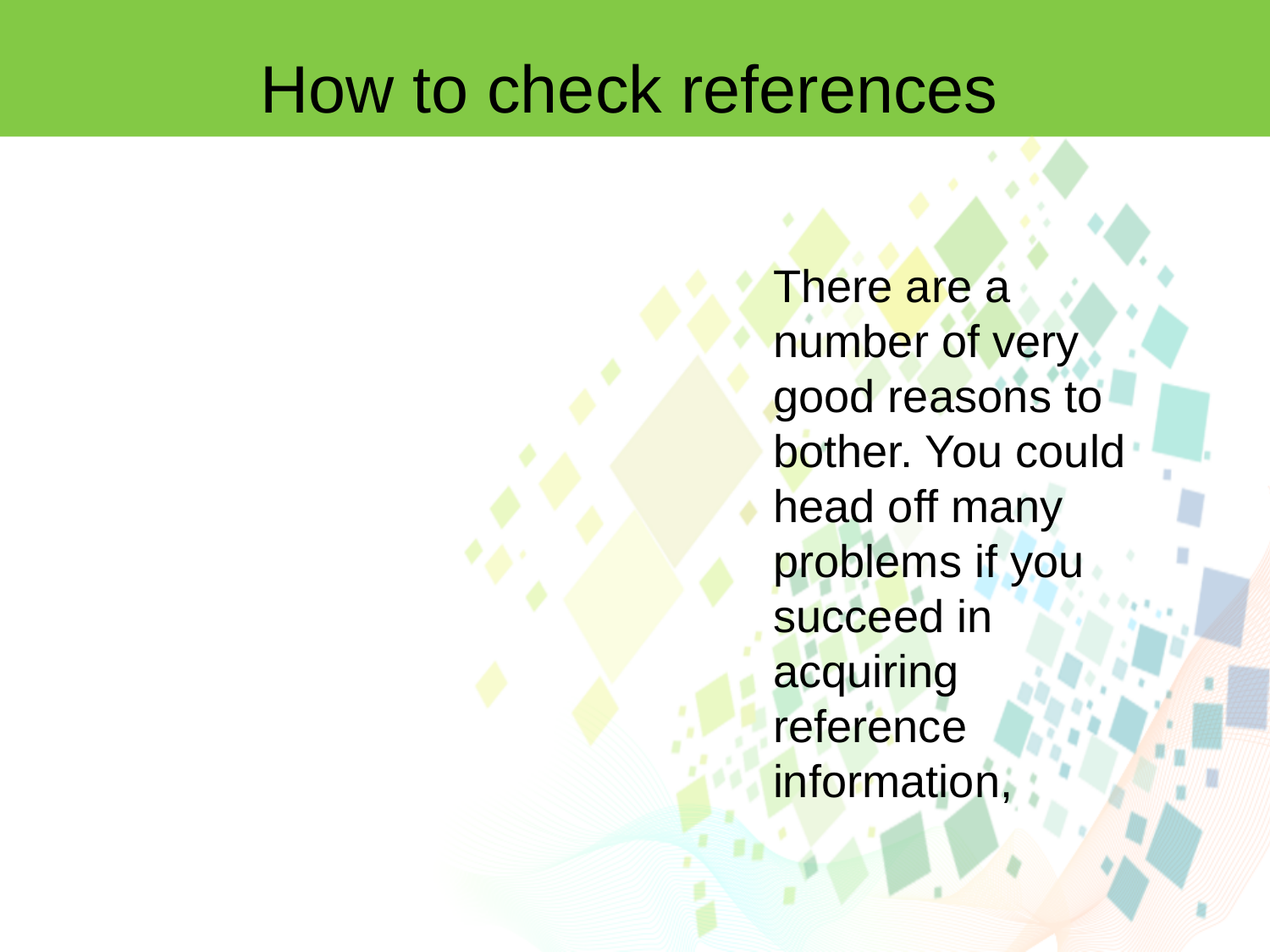

How to check references
There are a number of very good reasons to bother. You could head off many
problems if you succeed in acquiring reference information,